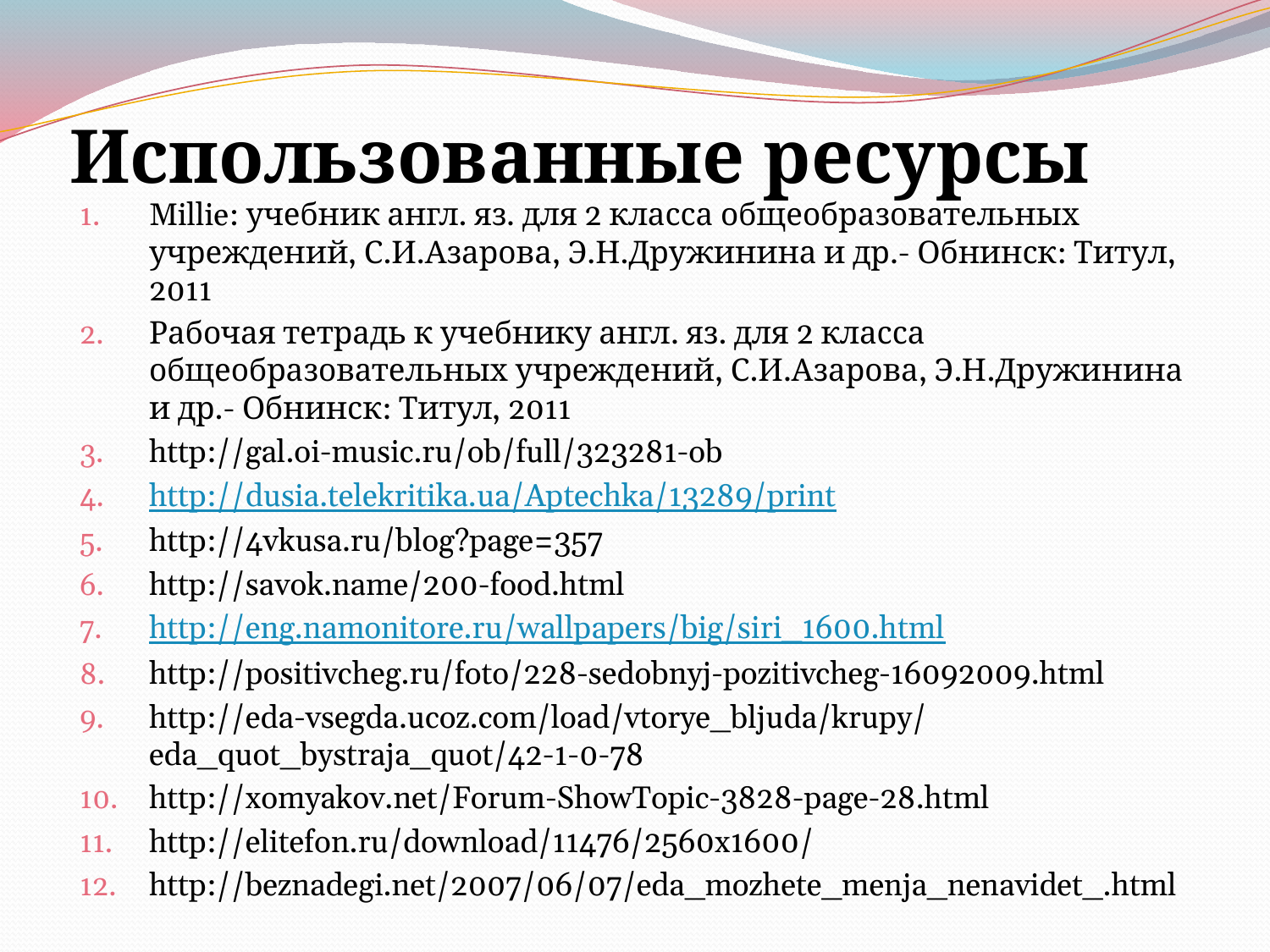

# Использованные ресурсы
Millie: учебник англ. яз. для 2 класса общеобразовательных учреждений, С.И.Азарова, Э.Н.Дружинина и др.- Обнинск: Титул, 2011
Рабочая тетрадь к учебнику англ. яз. для 2 класса общеобразовательных учреждений, С.И.Азарова, Э.Н.Дружинина и др.- Обнинск: Титул, 2011
http://gal.oi-music.ru/ob/full/323281-ob
http://dusia.telekritika.ua/Aptechka/13289/print
http://4vkusa.ru/blog?page=357
http://savok.name/200-food.html
http://eng.namonitore.ru/wallpapers/big/siri_1600.html
http://positivcheg.ru/foto/228-sedobnyj-pozitivcheg-16092009.html
http://eda-vsegda.ucoz.com/load/vtorye_bljuda/krupy/eda_quot_bystraja_quot/42-1-0-78
http://xomyakov.net/Forum-ShowTopic-3828-page-28.html
http://elitefon.ru/download/11476/2560x1600/
http://beznadegi.net/2007/06/07/eda_mozhete_menja_nenavidet_.html